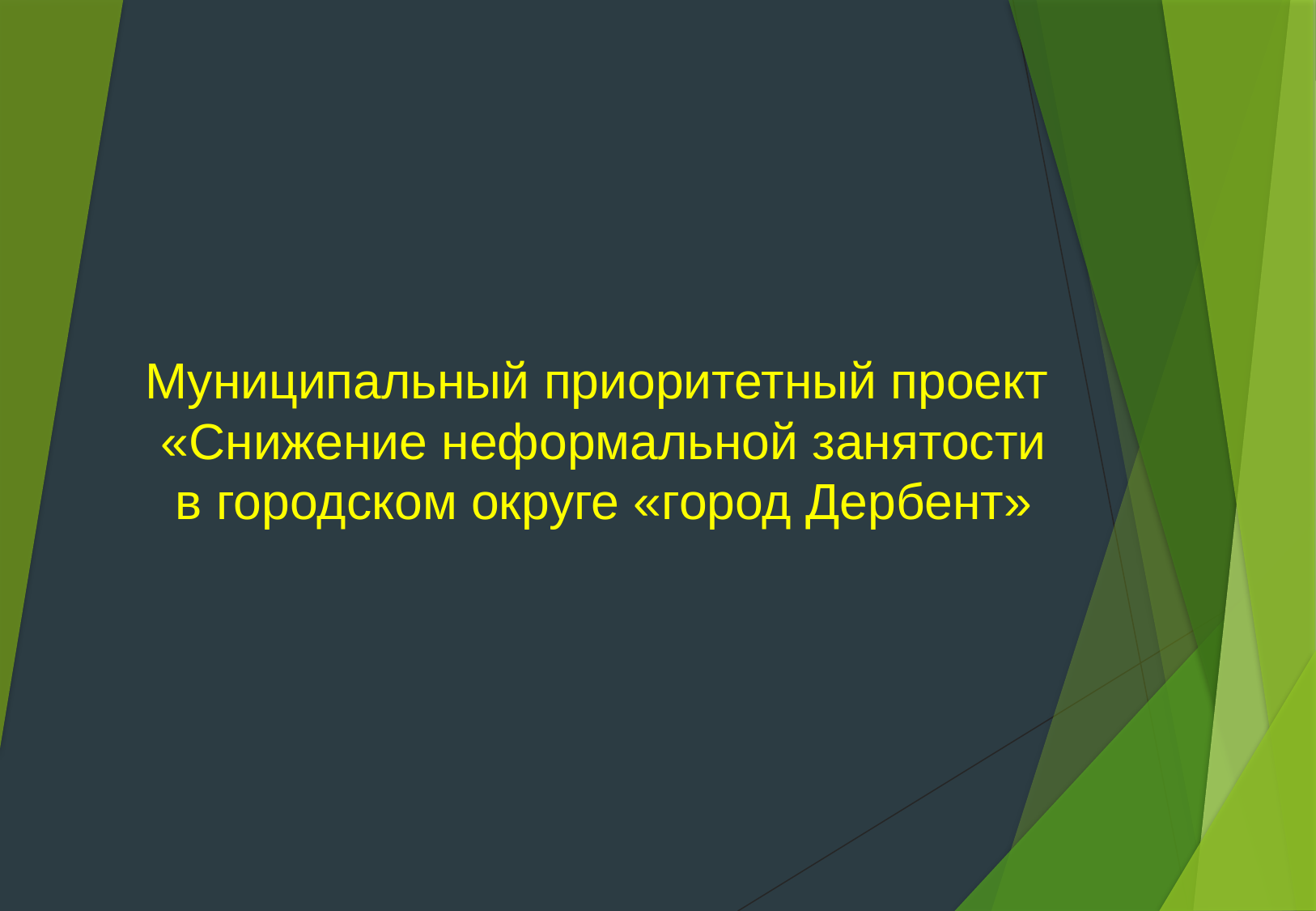

Муниципальный приоритетный проект
«Снижение неформальной занятости
в городском округе «город Дербент»